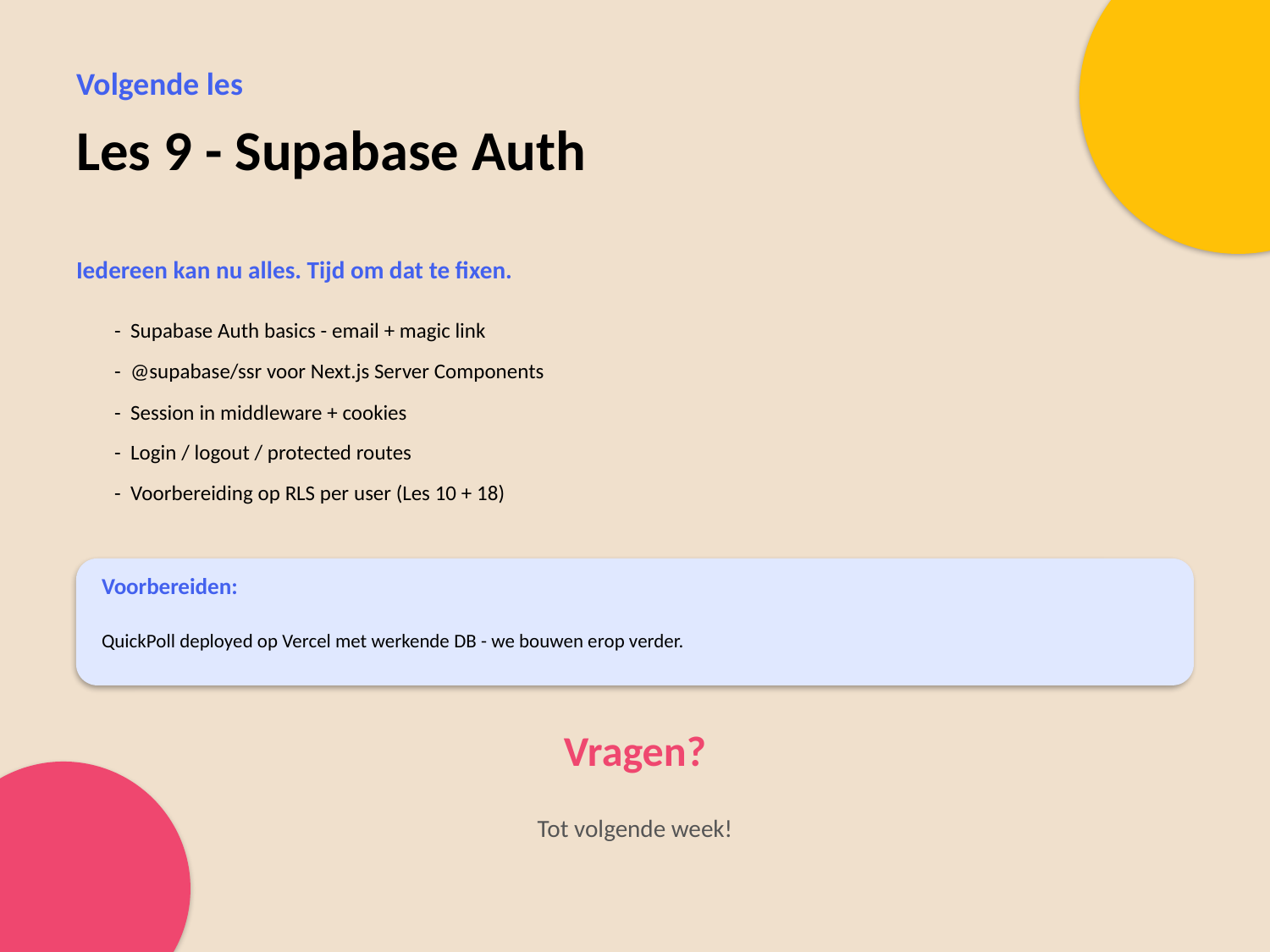

Volgende les
Les 9 - Supabase Auth
Iedereen kan nu alles. Tijd om dat te fixen.
-  Supabase Auth basics - email + magic link
-  @supabase/ssr voor Next.js Server Components
-  Session in middleware + cookies
-  Login / logout / protected routes
-  Voorbereiding op RLS per user (Les 10 + 18)

Voorbereiden:
QuickPoll deployed op Vercel met werkende DB - we bouwen erop verder.
Vragen?

Tot volgende week!